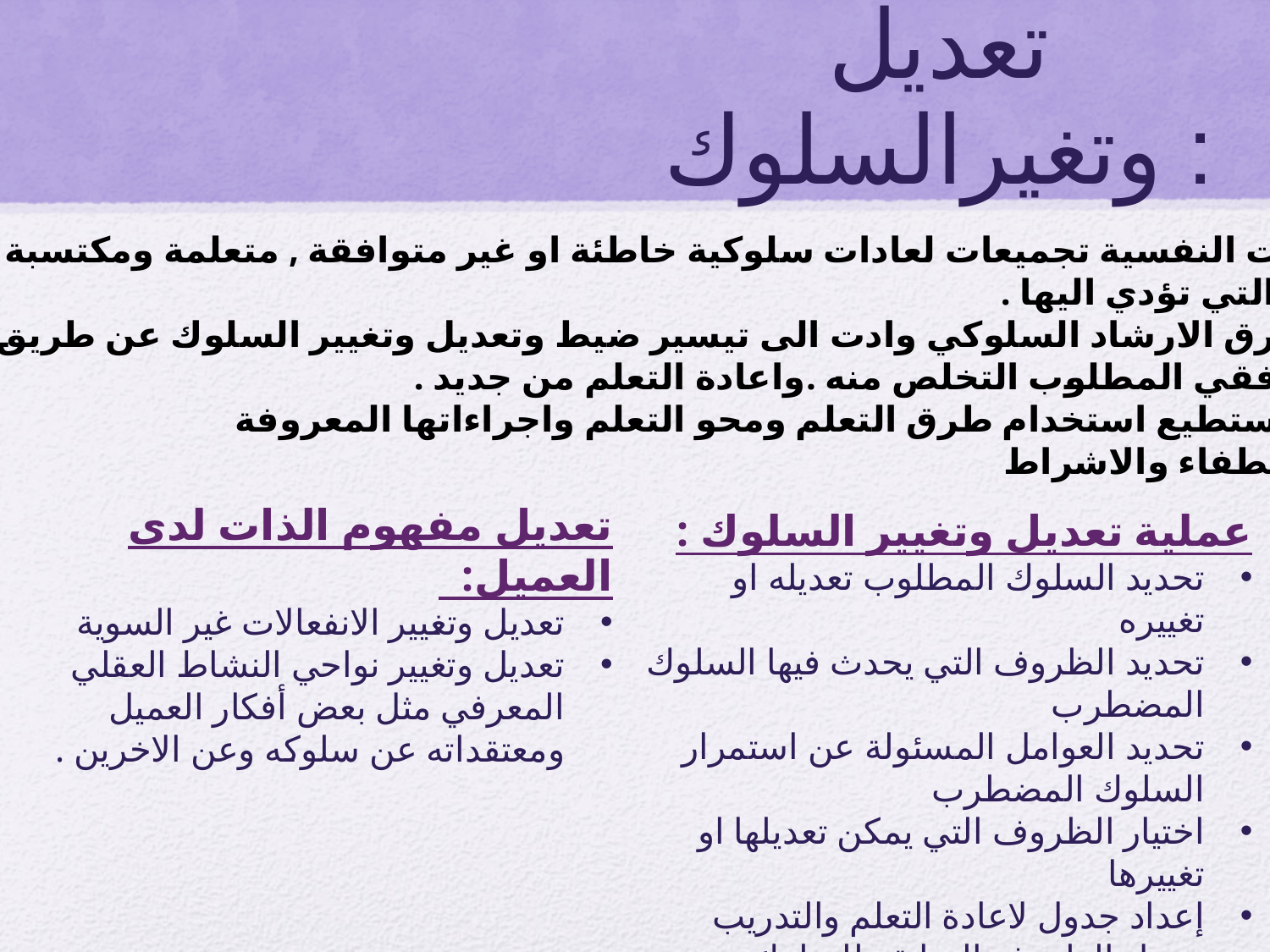

# تعديل وتغيرالسلوك :
* تعتبر الاضطرابات النفسية تجميعات لعادات سلوكية خاطئة او غير متوافقة , متعلمة ومكتسبة , نتيجة للتعرض
 المتكرر للخبرات التي تؤدي اليها .
* ولقد تطورت طرق الارشاد السلوكي وادت الى تيسير ضيط وتعديل وتغيير السلوك عن طريق محو تعلم السلوك
الشاذ او غير التوافقي المطلوب التخلص منه .واعادة التعلم من جديد .
*واصبح المرشد يستطيع استخدام طرق التعلم ومحو التعلم واجراءاتها المعروفة
مثل : التعزيز والانطفاء والاشراط
تعديل مفهوم الذات لدى العميل:
تعديل وتغيير الانفعالات غير السوية
تعديل وتغيير نواحي النشاط العقلي المعرفي مثل بعض أفكار العميل ومعتقداته عن سلوكه وعن الاخرين .
عملية تعديل وتغيير السلوك :
تحديد السلوك المطلوب تعديله او تغييره
تحديد الظروف التي يحدث فيها السلوك المضطرب
تحديد العوامل المسئولة عن استمرار السلوك المضطرب
اختيار الظروف التي يمكن تعديلها او تغييرها
إعداد جدول لاعادة التعلم والتدريب
تعديل الظروف السابقة للسلوك المضطرب
تعديل الظروف البيئية
تنتهي العملية